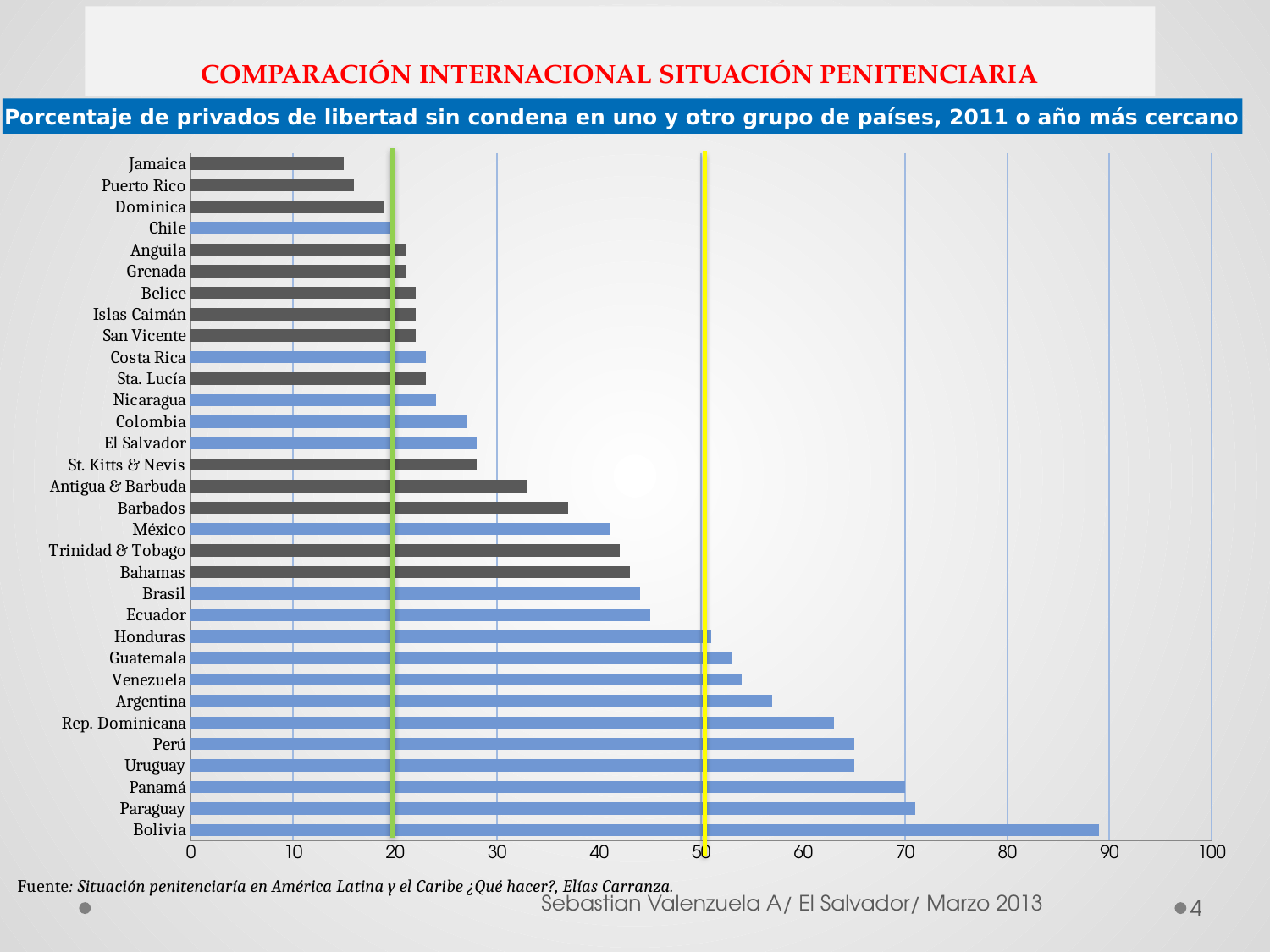

# COMPARACIÓN INTERNACIONAL SITUACIÓN PENITENCIARIA
Porcentaje de privados de libertad sin condena en uno y otro grupo de países, 2011 o año más cercano

### Chart

| Category | PORCENTAJE |
|---|---|
| Bolivia | 89.0 |
| Paraguay | 71.0 |
| Panamá | 70.0 |
| Uruguay | 65.0 |
| Perú | 65.0 |
| Rep. Dominicana | 63.0 |
| Argentina | 57.0 |
| Venezuela | 54.0 |
| Guatemala | 53.0 |
| Honduras | 51.0 |
| Ecuador | 45.0 |
| Brasil | 44.0 |
| Bahamas | 43.0 |
| Trinidad & Tobago | 42.0 |
| México | 41.0 |
| Barbados | 37.0 |
| Antigua & Barbuda | 33.0 |
| St. Kitts & Nevis | 28.0 |
| El Salvador | 28.0 |
| Colombia | 27.0 |
| Nicaragua | 24.0 |
| Sta. Lucía | 23.0 |
| Costa Rica | 23.0 |
| San Vicente | 22.0 |
| Islas Caimán | 22.0 |
| Belice | 22.0 |
| Grenada | 21.0 |
| Anguila | 21.0 |
| Chile | 20.0 |
| Dominica | 19.0 |
| Puerto Rico | 16.0 |
| Jamaica | 15.0 |

Fuente: Situación penitenciaría en América Latina y el Caribe ¿Qué hacer?, Elías Carranza.
Sebastian Valenzuela A/ El Salvador/ Marzo 2013
4